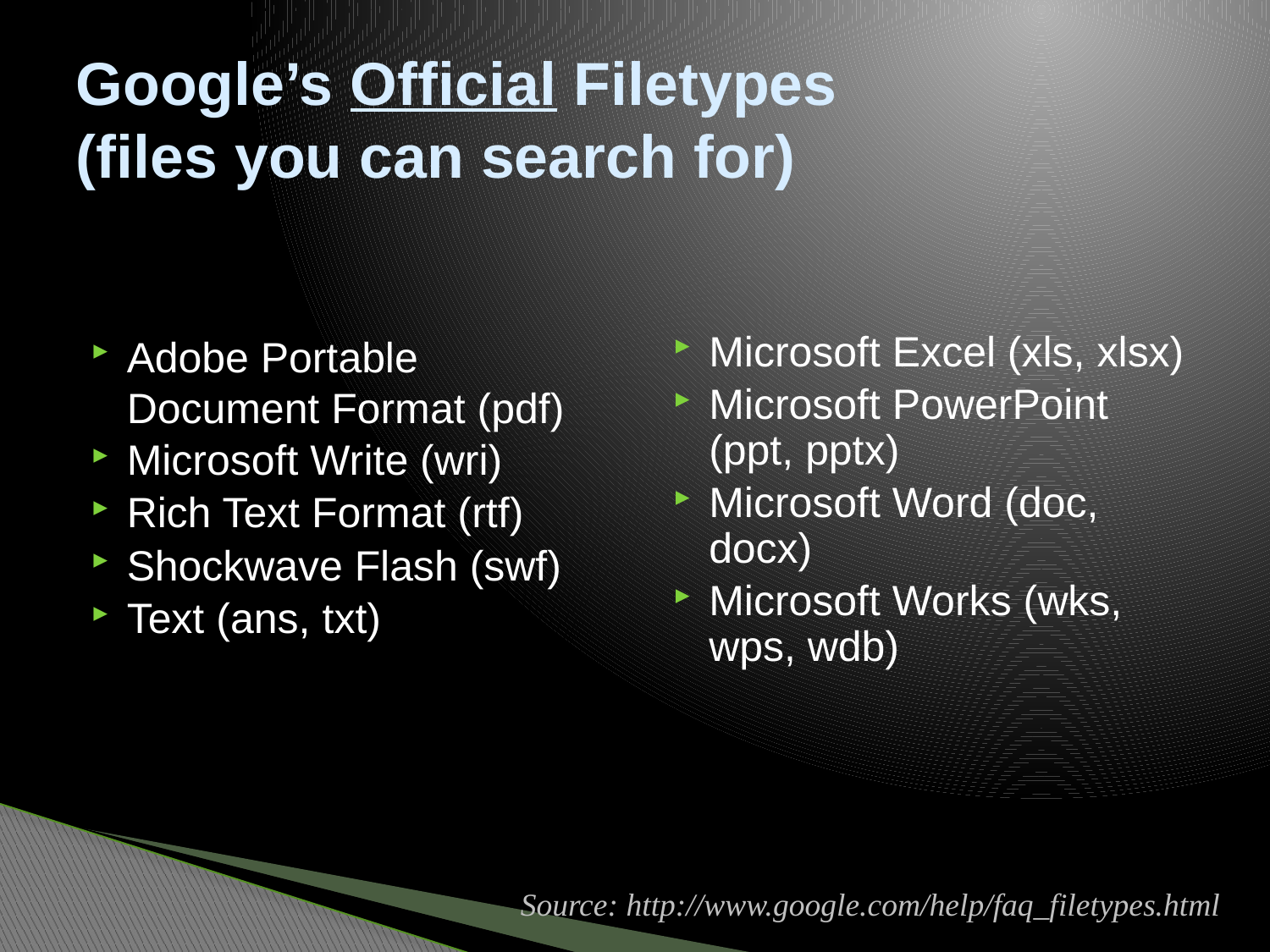

# Google’s Official Filetypes (files you can search for)
Adobe Portable Document Format (pdf)
Microsoft Write (wri)
Rich Text Format (rtf)
Shockwave Flash (swf)
Text (ans, txt)

Microsoft Excel (xls, xlsx)
Microsoft PowerPoint (ppt, pptx)
Microsoft Word (doc, docx)
Microsoft Works (wks, wps, wdb)
Source: http://www.google.com/help/faq_filetypes.html